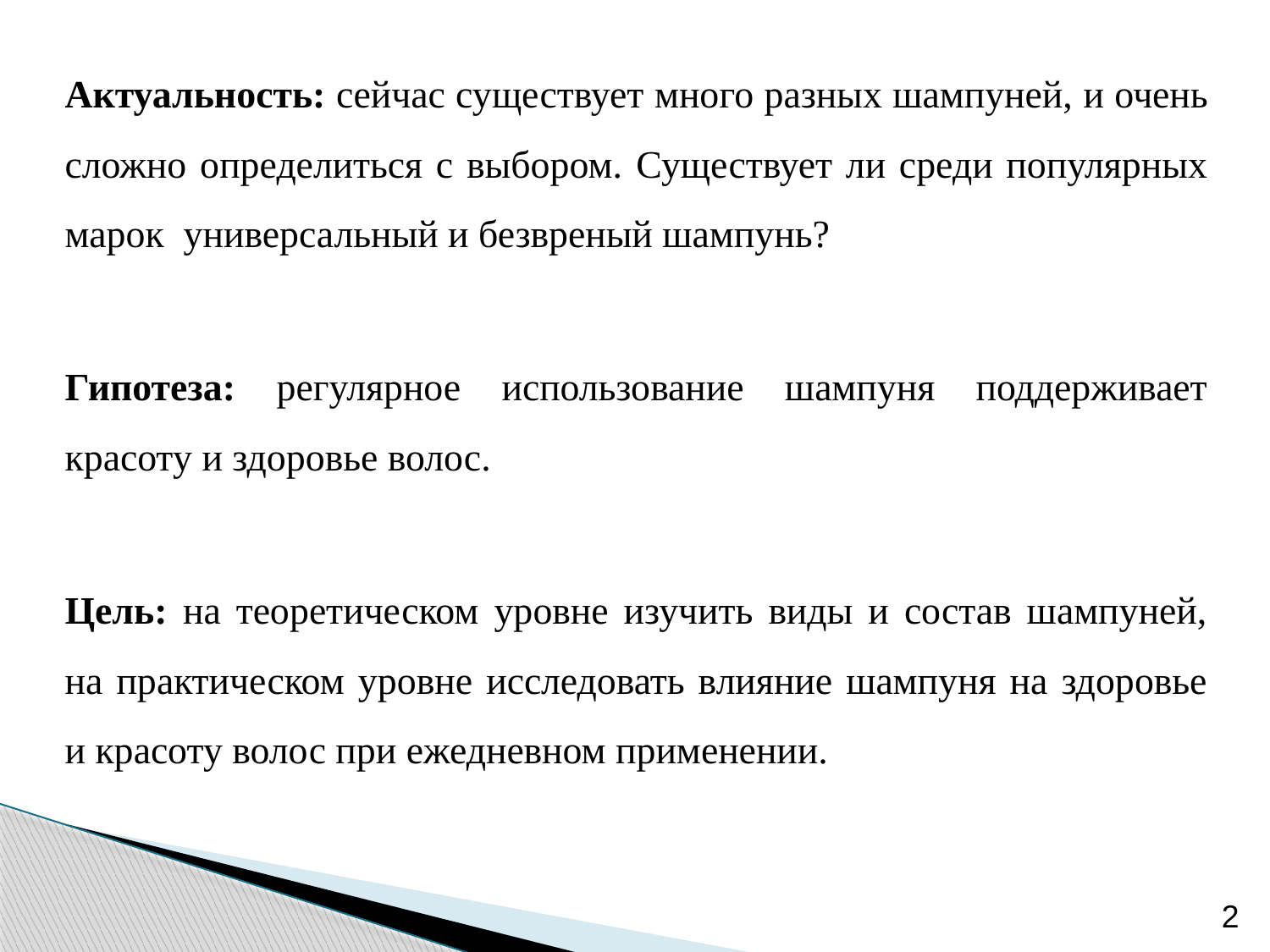

Актуальность: сейчас существует много разных шампуней, и очень сложно определиться с выбором. Существует ли среди популярных марок  универсальный и безвреный шампунь?

Гипотеза: регулярное использование шампуня поддерживает красоту и здоровье волос.

Цель: на теоретическом уровне изучить виды и состав шампуней, на практическом уровне исследовать влияние шампуня на здоровье и красоту волос при ежедневном применении.

2